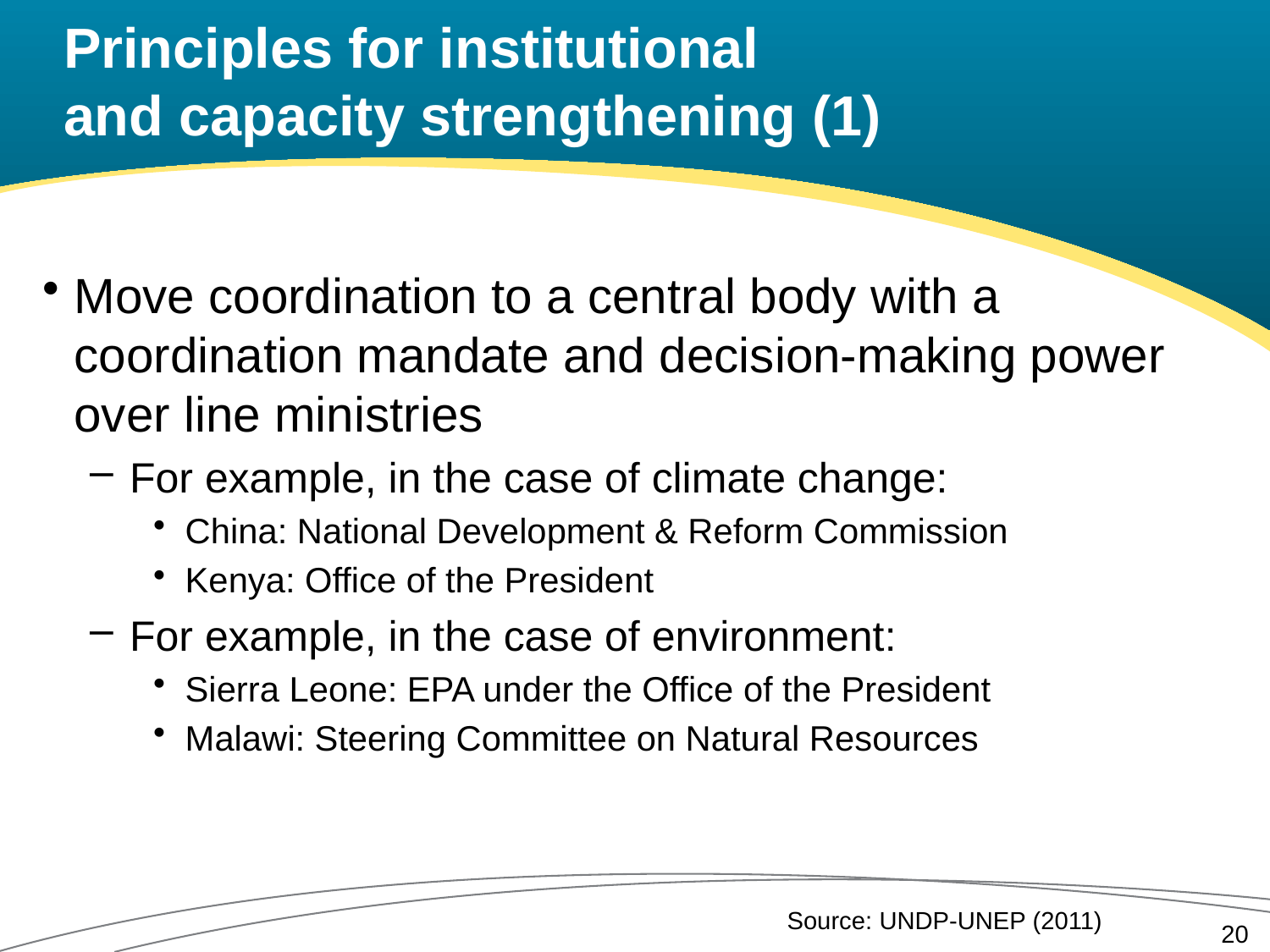

# Principles for institutional and capacity strengthening (1)
Move coordination to a central body with a coordination mandate and decision-making power over line ministries
For example, in the case of climate change:
China: National Development & Reform Commission
Kenya: Office of the President
For example, in the case of environment:
Sierra Leone: EPA under the Office of the President
Malawi: Steering Committee on Natural Resources
Source: UNDP-UNEP (2011)
20